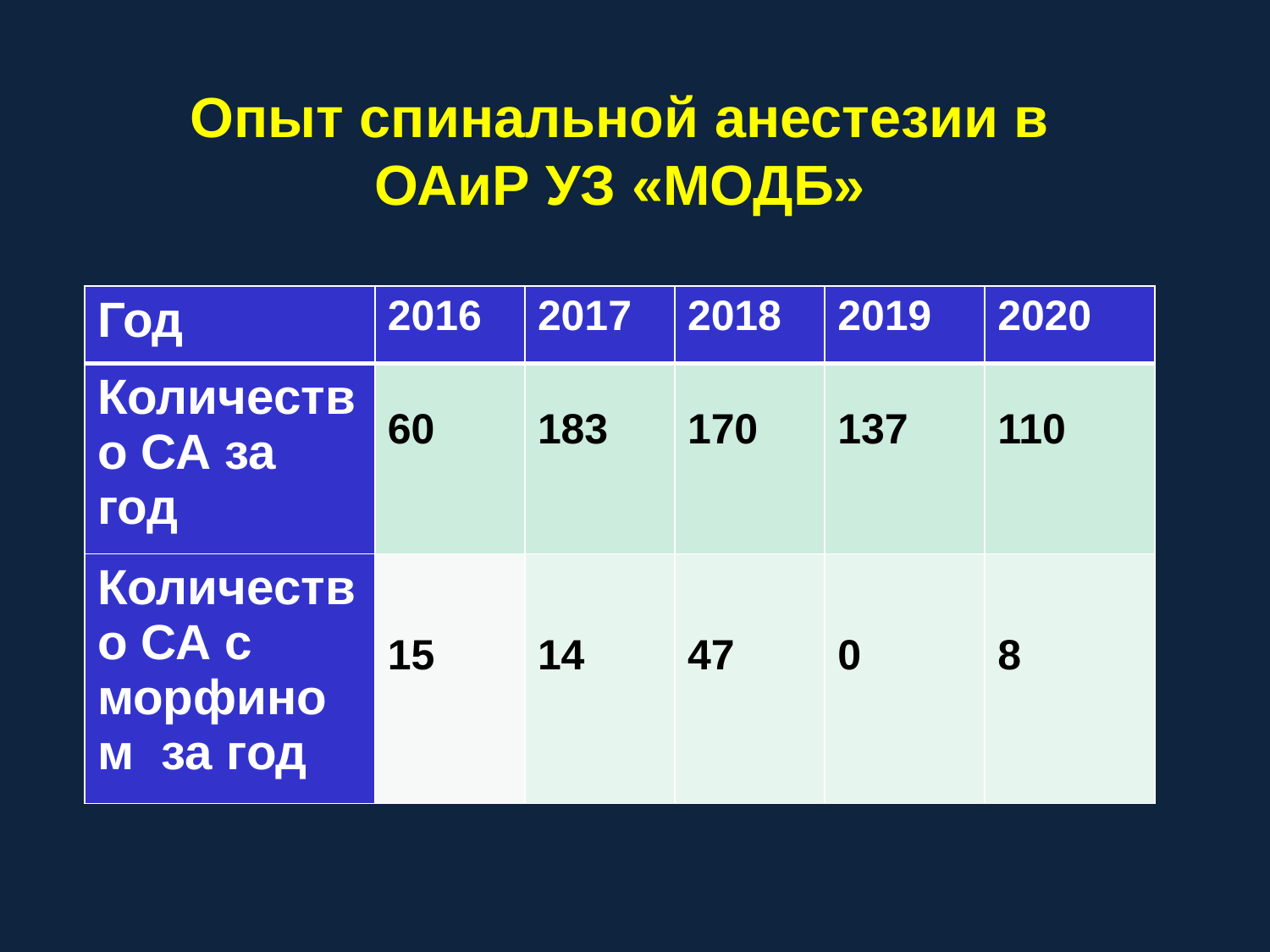

Опыт спинальной анестезии в ОАиР УЗ «МОДБ»
| Год | 2016 | 2017 | 2018 | 2019 | 2020 |
| --- | --- | --- | --- | --- | --- |
| Количество СА за год | 60 | 183 | 170 | 137 | 110 |
| Количество СА с морфином за год | 15 | 14 | 47 | 0 | 8 |